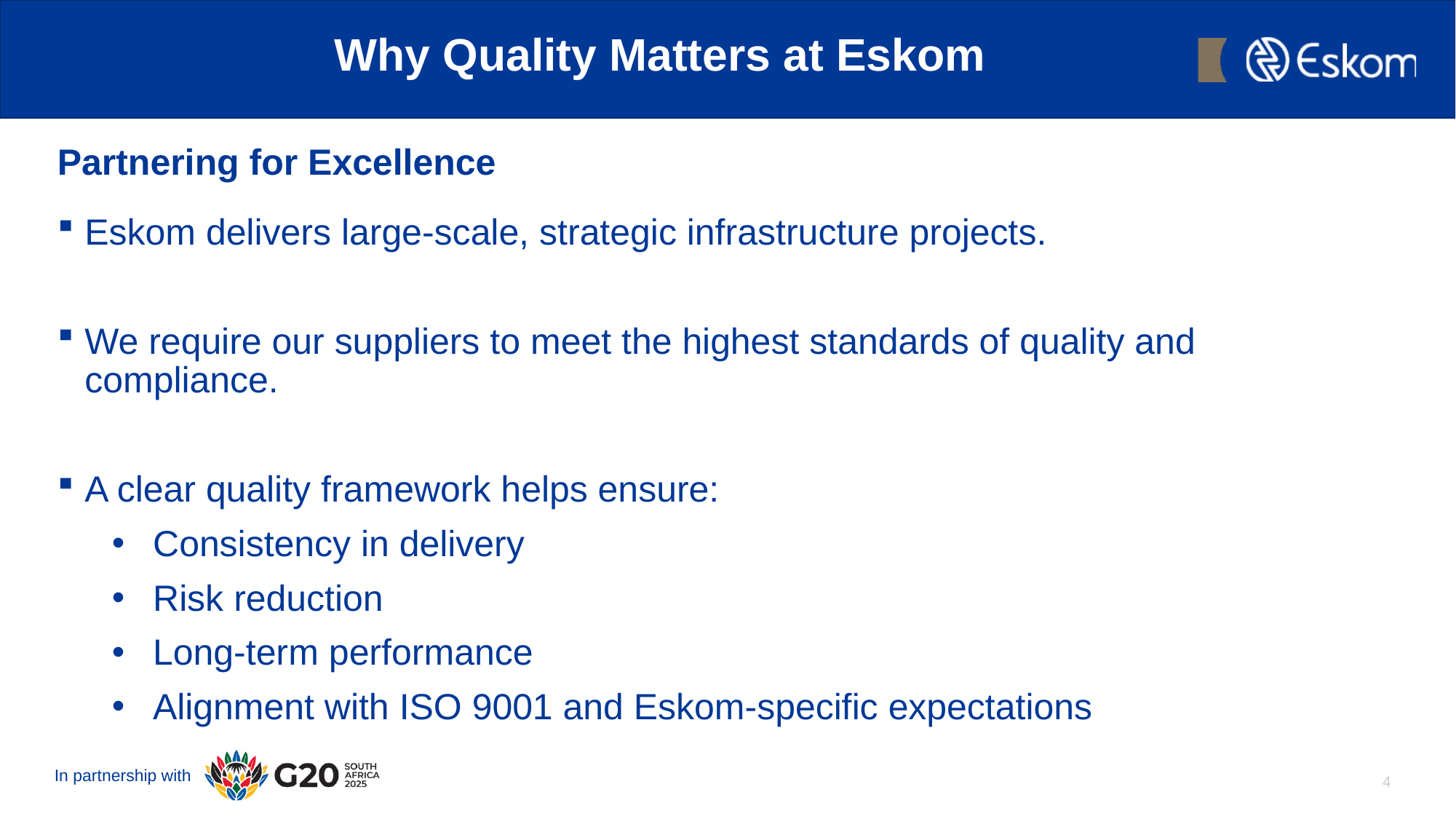

# Why Quality Matters at Eskom
Partnering for Excellence
Eskom delivers large-scale, strategic infrastructure projects.

We require our suppliers to meet the highest standards of quality and compliance.

A clear quality framework helps ensure:
Consistency in delivery
Risk reduction
Long-term performance
Alignment with ISO 9001 and Eskom-specific expectations
4